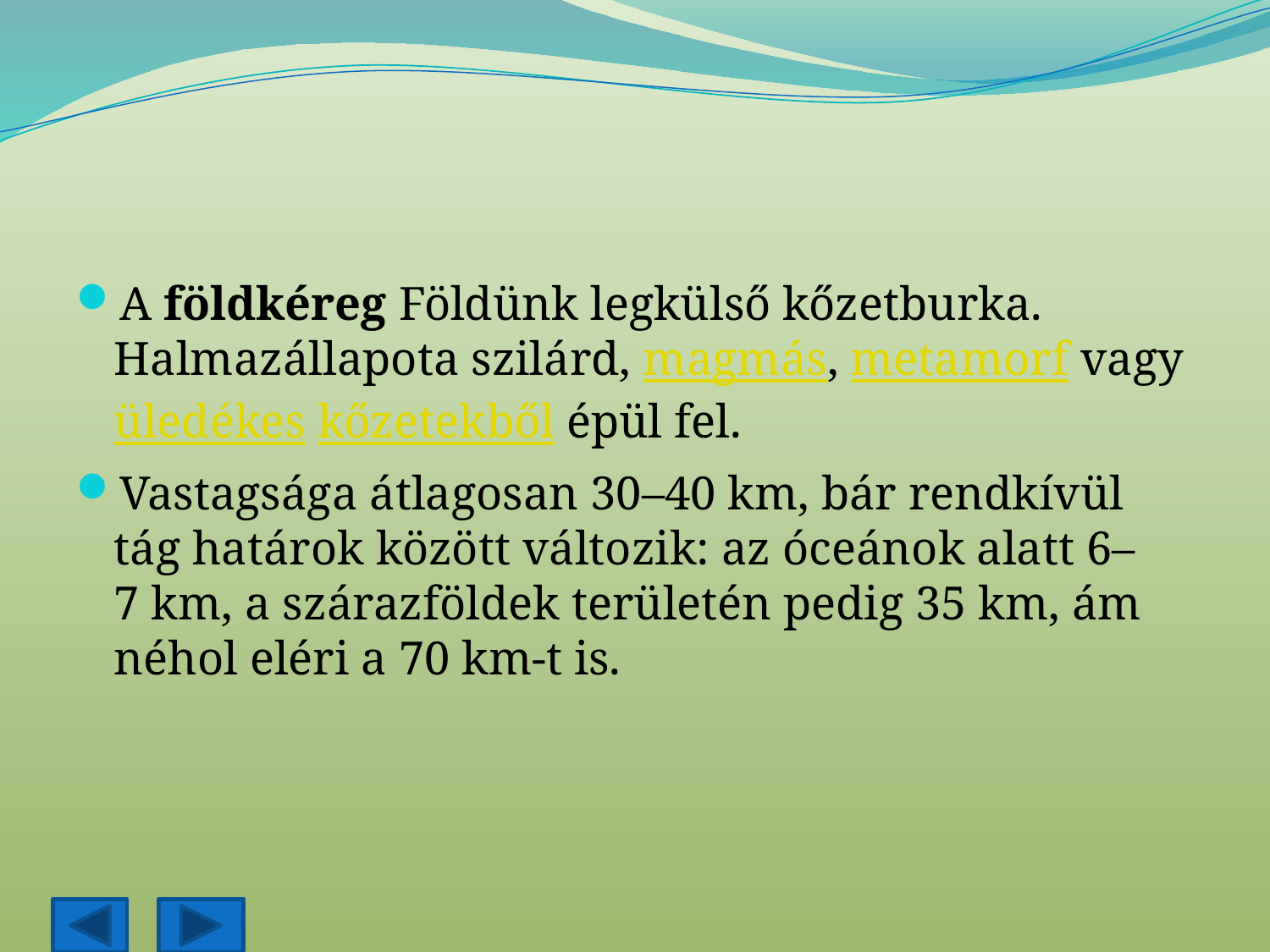

A földkéreg Földünk legkülső kőzetburka. Halmazállapota szilárd, magmás, metamorf vagy üledékes kőzetekből épül fel.
Vastagsága átlagosan 30–40 km, bár rendkívül tág határok között változik: az óceánok alatt 6–7 km, a szárazföldek területén pedig 35 km, ám néhol eléri a 70 km-t is.